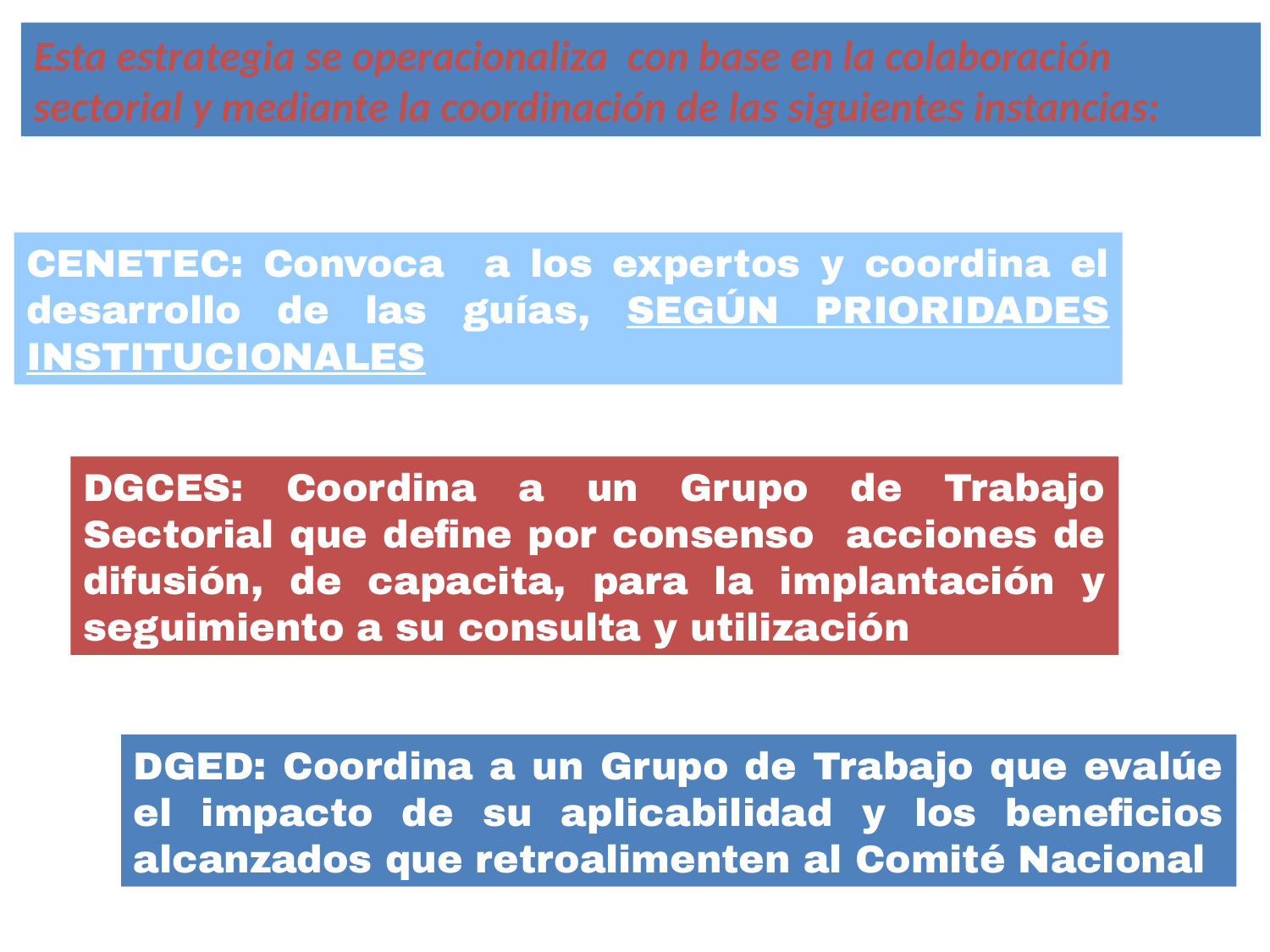

Esta estrategia se operacionaliza  con base en la colaboración sectorial y mediante la coordinación de las siguientes instancias:
CENETEC: Convoca  a los expertos y coordina el desarrollo de las guías, SEGÚN PRIORIDADES INSTITUCIONALES
DGCES: Coordina a un Grupo de Trabajo Sectorial que define por consenso  acciones de difusión, de capacita, para la implantación y seguimiento a su consulta y utilización
DGED: Coordina a un Grupo de Trabajo que evalúe el impacto de su aplicabilidad y los beneficios alcanzados que retroalimenten al Comité Nacional